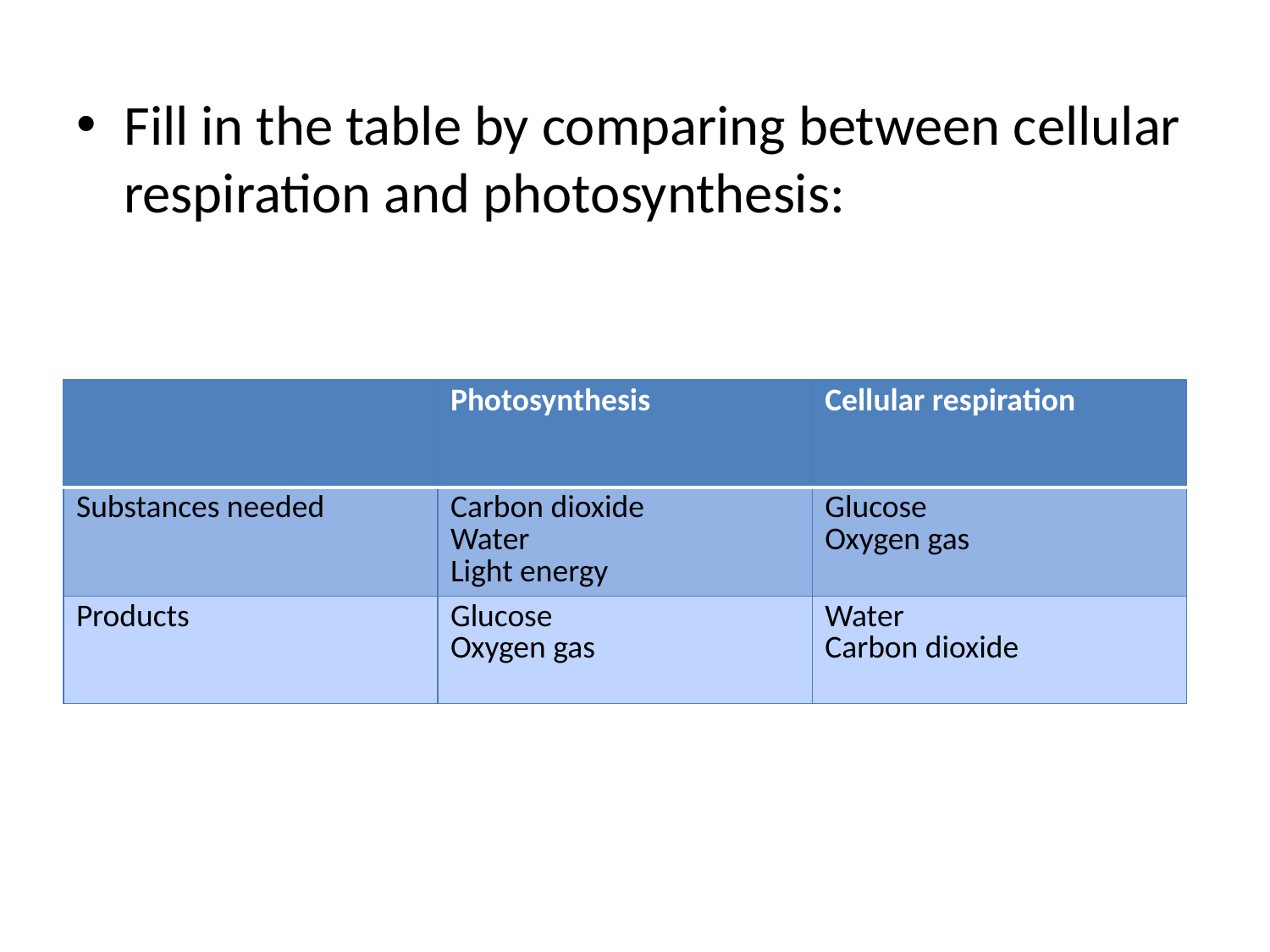

Fill in the table by comparing between cellular respiration and photosynthesis:
|  | Photosynthesis | Cellular respiration |
| --- | --- | --- |
| Substances needed | Carbon dioxide Water Light energy | Glucose Oxygen gas |
| Products | Glucose Oxygen gas | Water Carbon dioxide |